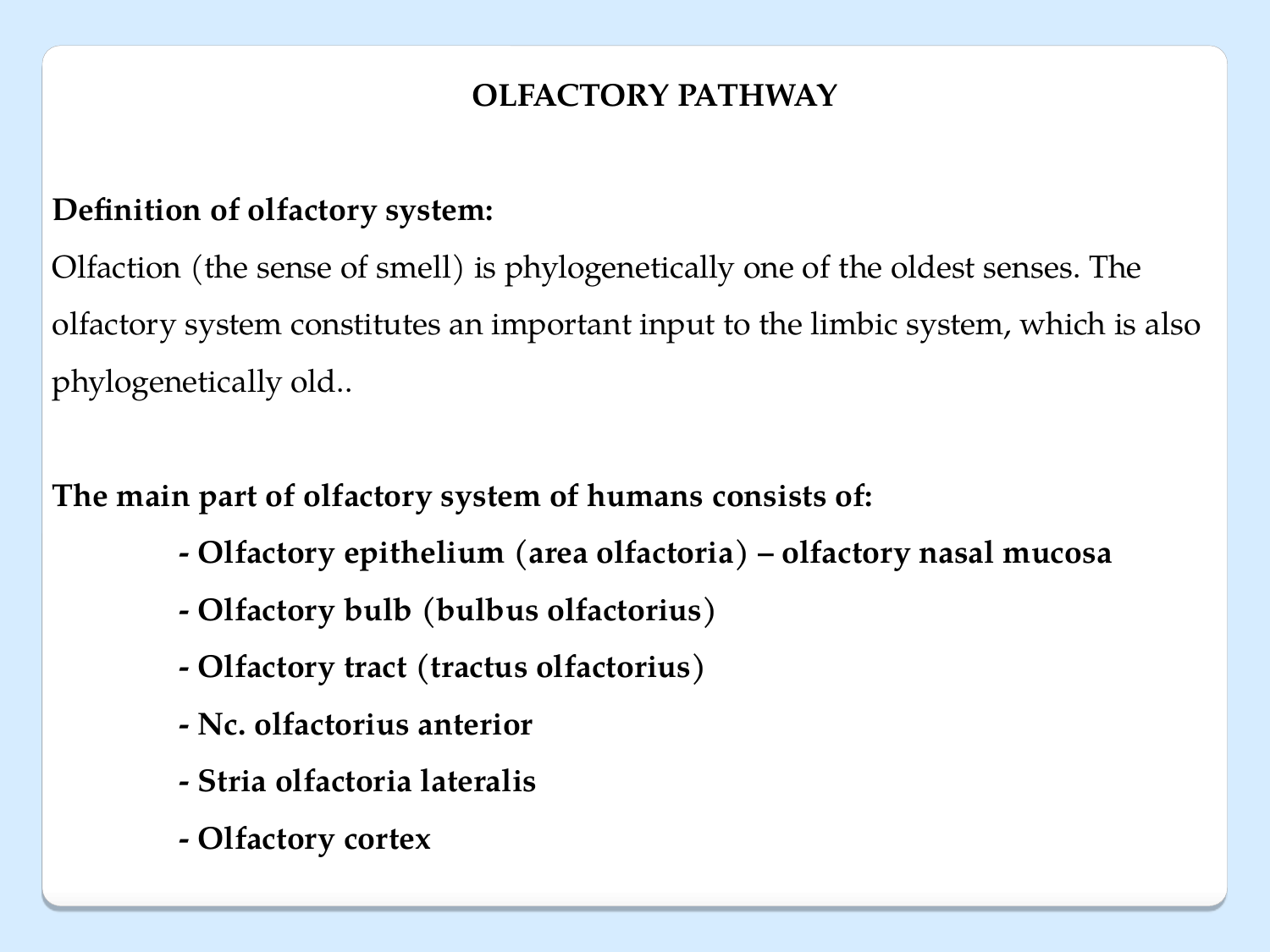

OLFACTORY PATHWAY

Definition of olfactory system:
Olfaction (the sense of smell) is phylogenetically one of the oldest senses. The olfactory system constitutes an important input to the limbic system, which is also phylogenetically old..

The main part of olfactory system of humans consists of:
	- Olfactory epithelium (area olfactoria) – olfactory nasal mucosa
	- Olfactory bulb (bulbus olfactorius)
	- Olfactory tract (tractus olfactorius)
	- Nc. olfactorius anterior
	- Stria olfactoria lateralis
	- Olfactory cortex